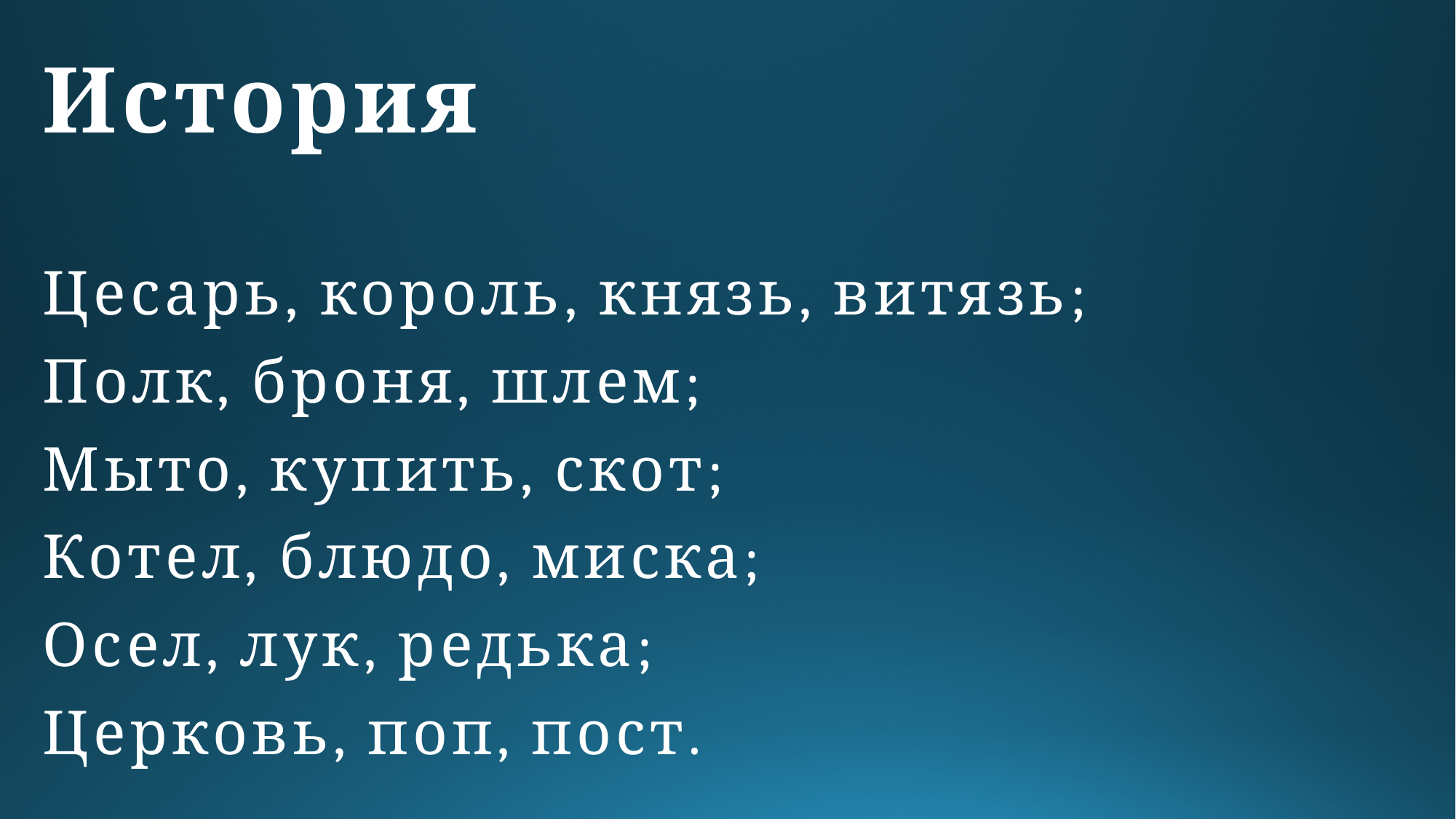

История

Цесарь, король, князь, витязь;
Полк, броня, шлем;
Мыто, купить, скот;
Котел, блюдо, миска;
Осел, лук, редька;
Церковь, поп, пост.